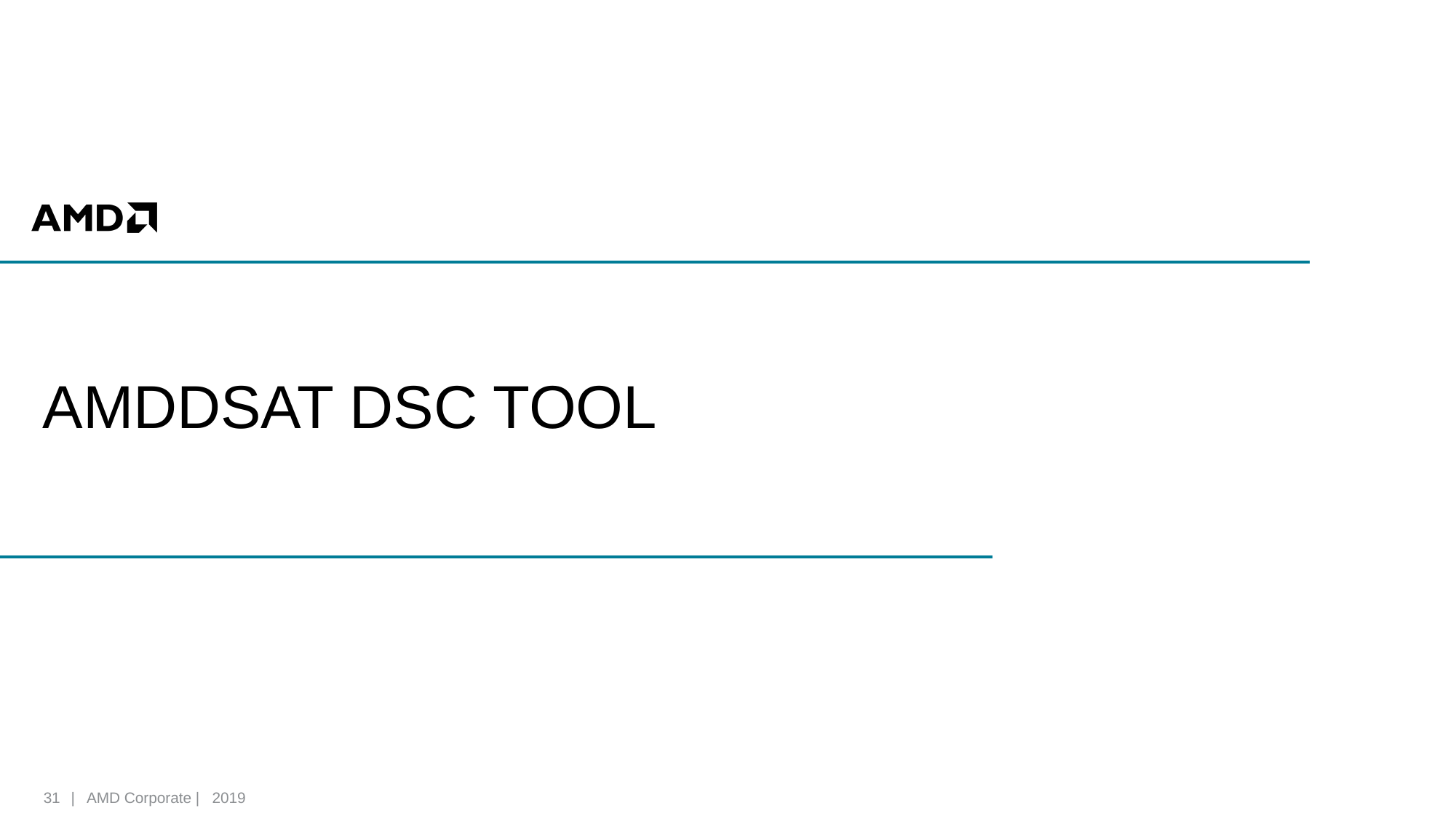

# AMDDSAT DSC TOOL

31
|   AMD Corporate |   2019